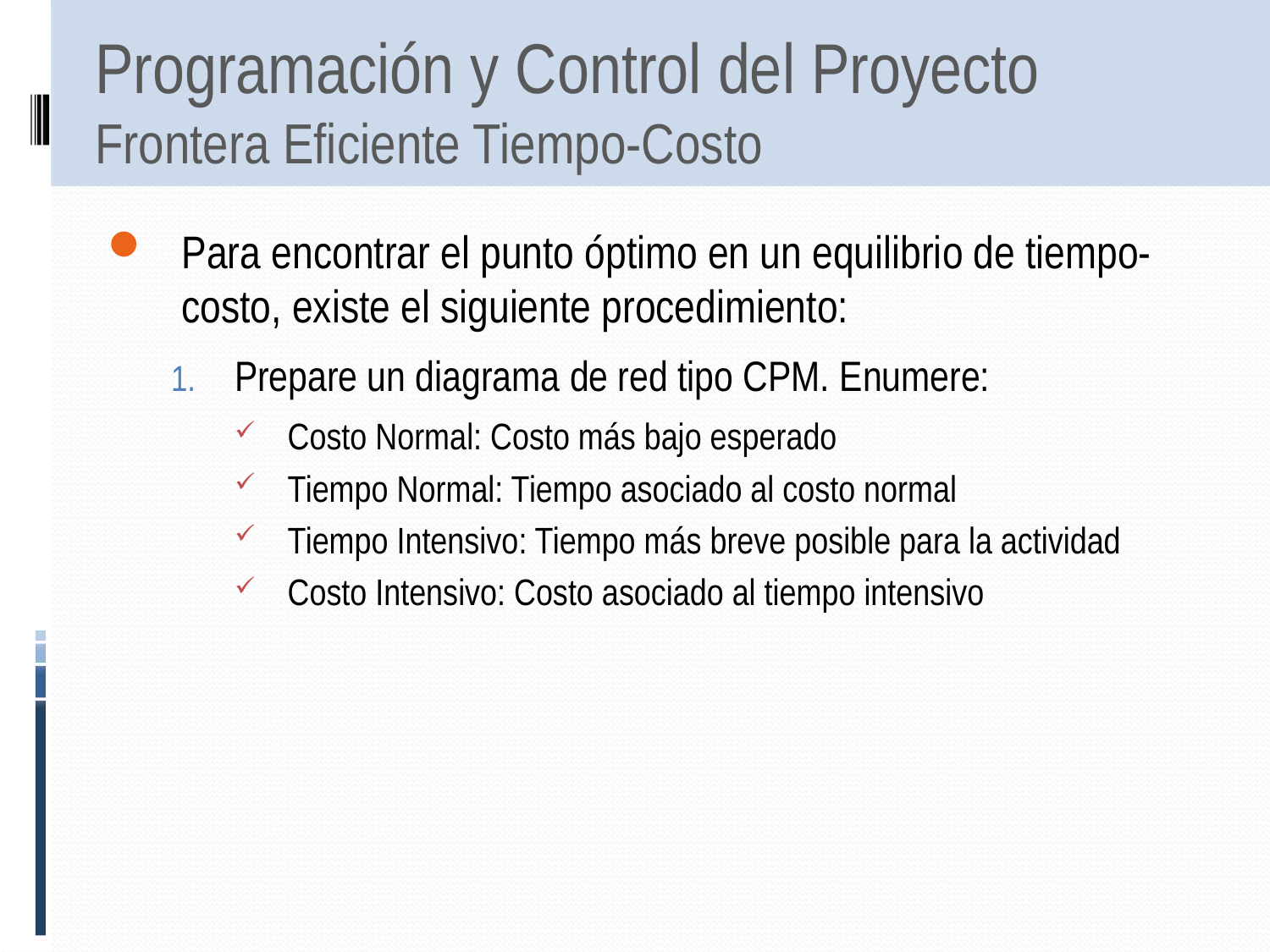

# Programación y Control del Proyecto Frontera Eficiente Tiempo-Costo
Para encontrar el punto óptimo en un equilibrio de tiempo-costo, existe el siguiente procedimiento:
Prepare un diagrama de red tipo CPM. Enumere:
Costo Normal: Costo más bajo esperado
Tiempo Normal: Tiempo asociado al costo normal
Tiempo Intensivo: Tiempo más breve posible para la actividad
Costo Intensivo: Costo asociado al tiempo intensivo